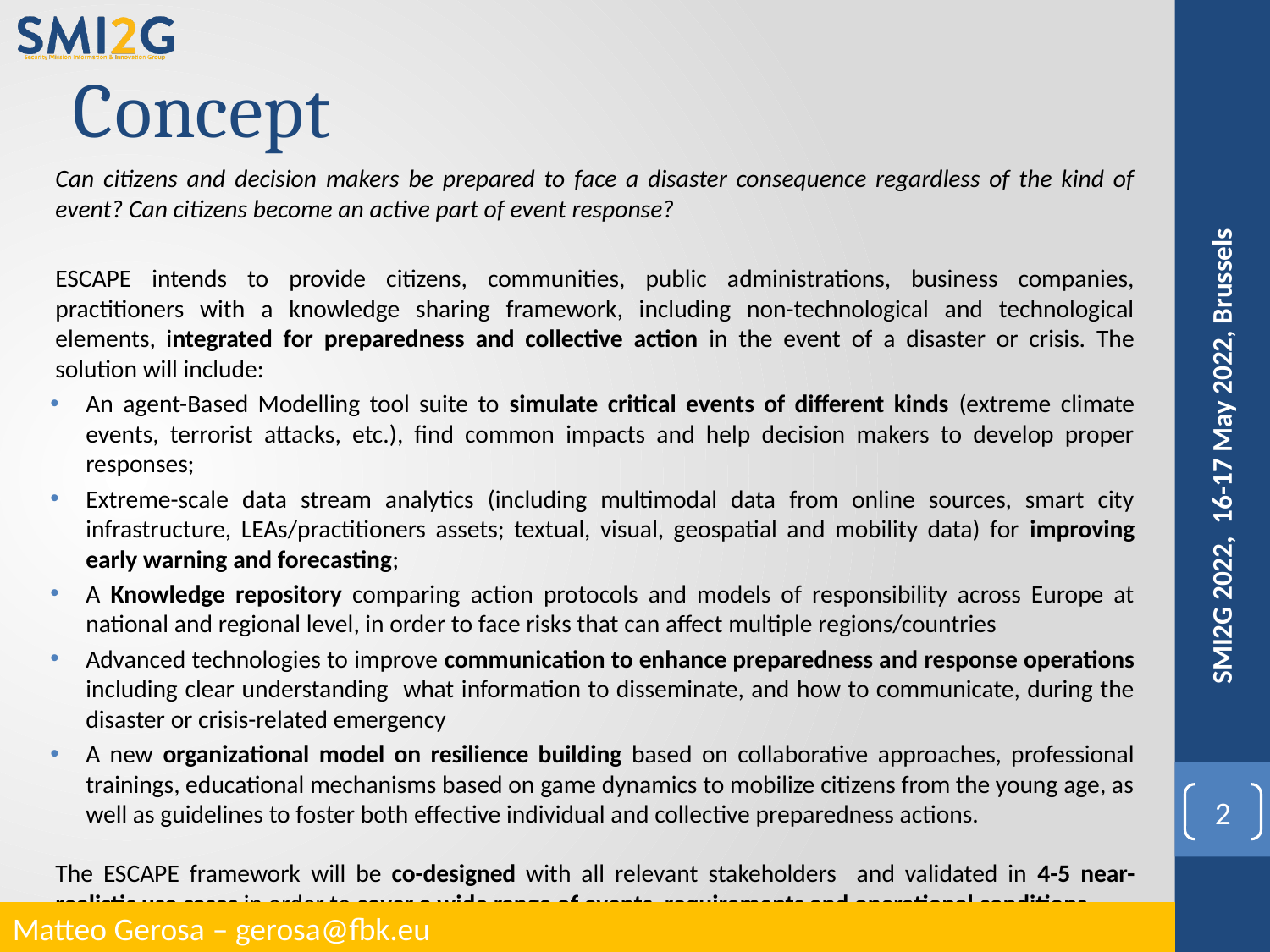

# Concept
Can citizens and decision makers be prepared to face a disaster consequence regardless of the kind of event? Can citizens become an active part of event response?

ESCAPE intends to provide citizens, communities, public administrations, business companies, practitioners with a knowledge sharing framework, including non-technological and technological elements, integrated for preparedness and collective action in the event of a disaster or crisis. The solution will include:
An agent-Based Modelling tool suite to simulate critical events of different kinds (extreme climate events, terrorist attacks, etc.), find common impacts and help decision makers to develop proper responses;
Extreme-scale data stream analytics (including multimodal data from online sources, smart city infrastructure, LEAs/practitioners assets; textual, visual, geospatial and mobility data) for improving early warning and forecasting;
A Knowledge repository comparing action protocols and models of responsibility across Europe at national and regional level, in order to face risks that can affect multiple regions/countries
Advanced technologies to improve communication to enhance preparedness and response operations including clear understanding  what information to disseminate, and how to communicate, during the disaster or crisis-related emergency
A new organizational model on resilience building based on collaborative approaches, professional trainings, educational mechanisms based on game dynamics to mobilize citizens from the young age, as well as guidelines to foster both effective individual and collective preparedness actions.

The ESCAPE framework will be co-designed with all relevant stakeholders  and validated in 4-5 near-realistic use cases in order to cover a wide range of events, requirements and operational conditions.

SMI2G 2022,  16-17 May 2022, Brussels
2
Matteo Gerosa – gerosa@fbk.eu